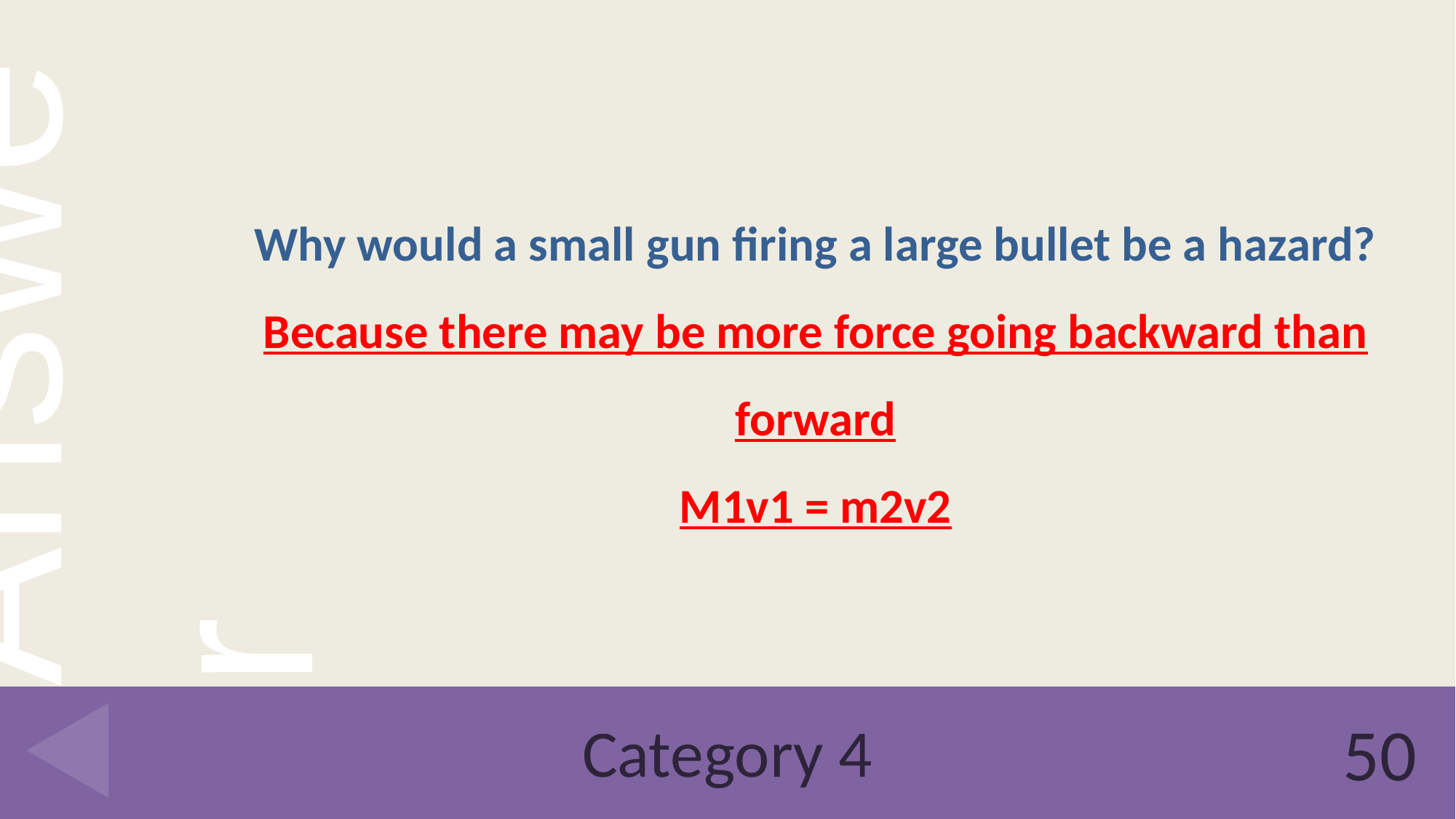

Why would a small gun firing a large bullet be a hazard?
Because there may be more force going backward than forward
M1v1 = m2v2
# Category 4
50